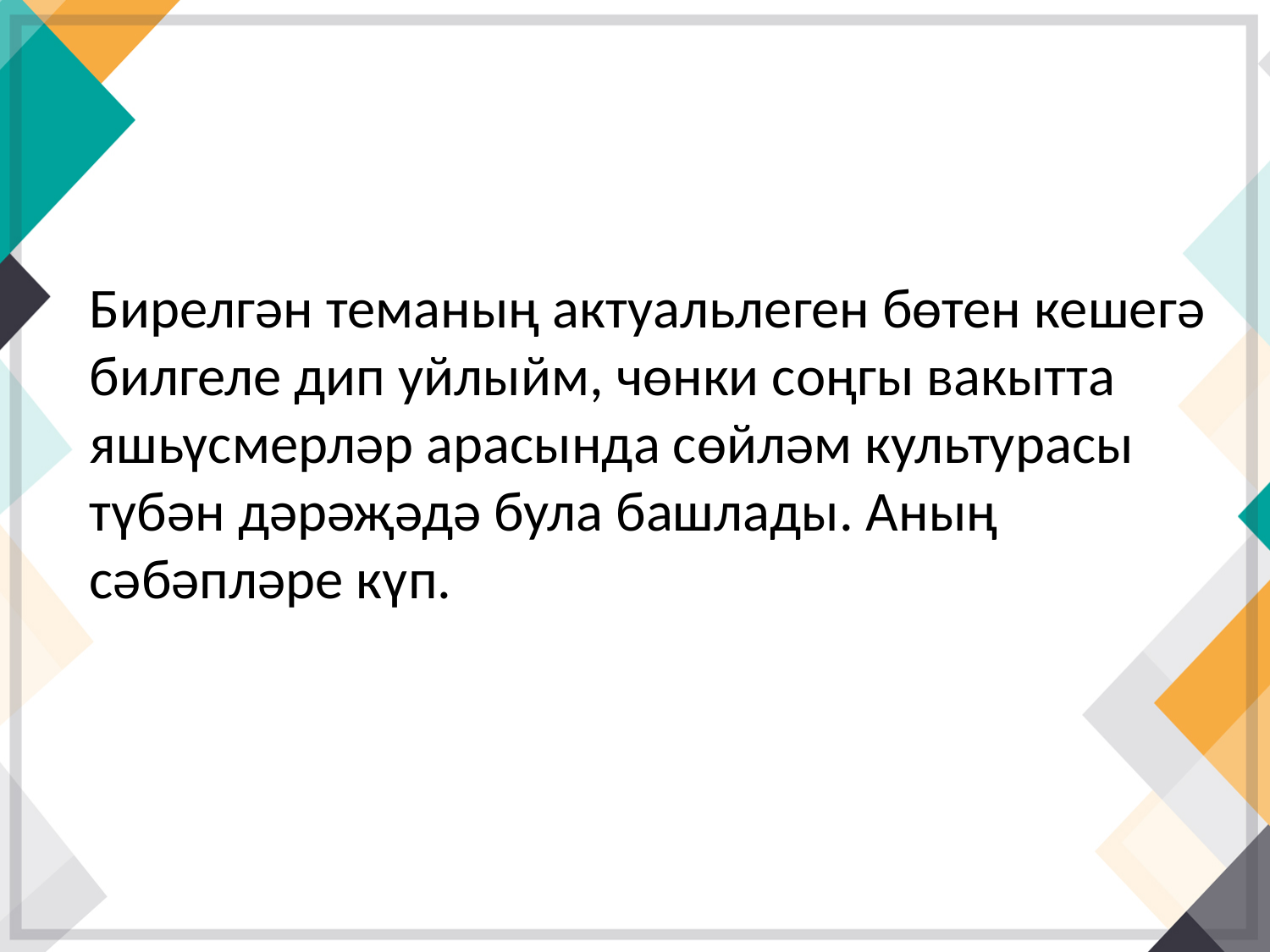

Бирелгән теманың актуальлеген бөтен кешегә билгеле дип уйлыйм, чөнки соңгы вакытта яшьүсмерләр арасында сөйләм культурасы түбән дәрәҗәдә була башлады. Аның сәбәпләре күп.